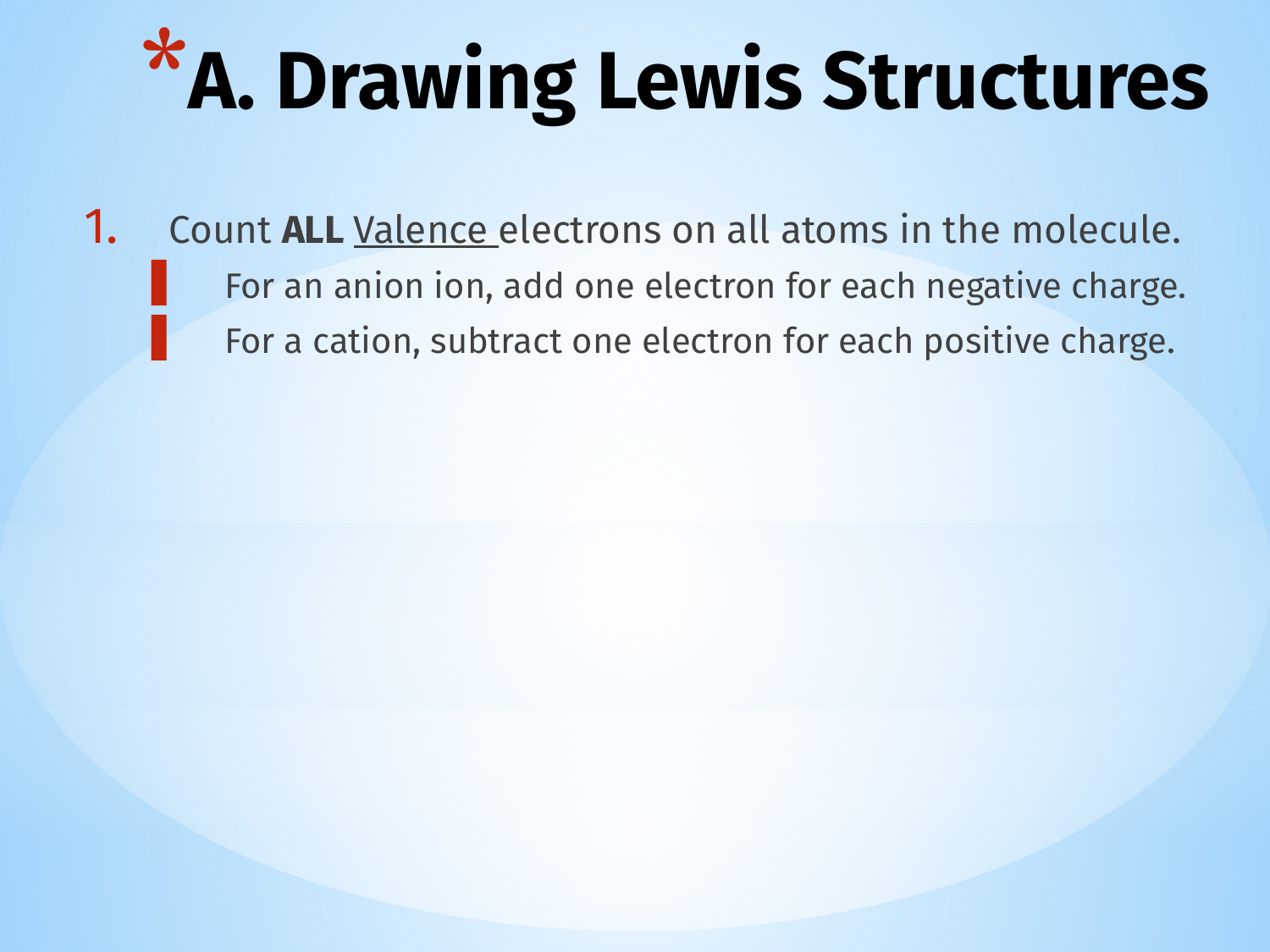

# A. Drawing Lewis Structures
Count ALL Valence electrons on all atoms in the molecule.
For an anion ion, add one electron for each negative charge.
For a cation, subtract one electron for each positive charge.